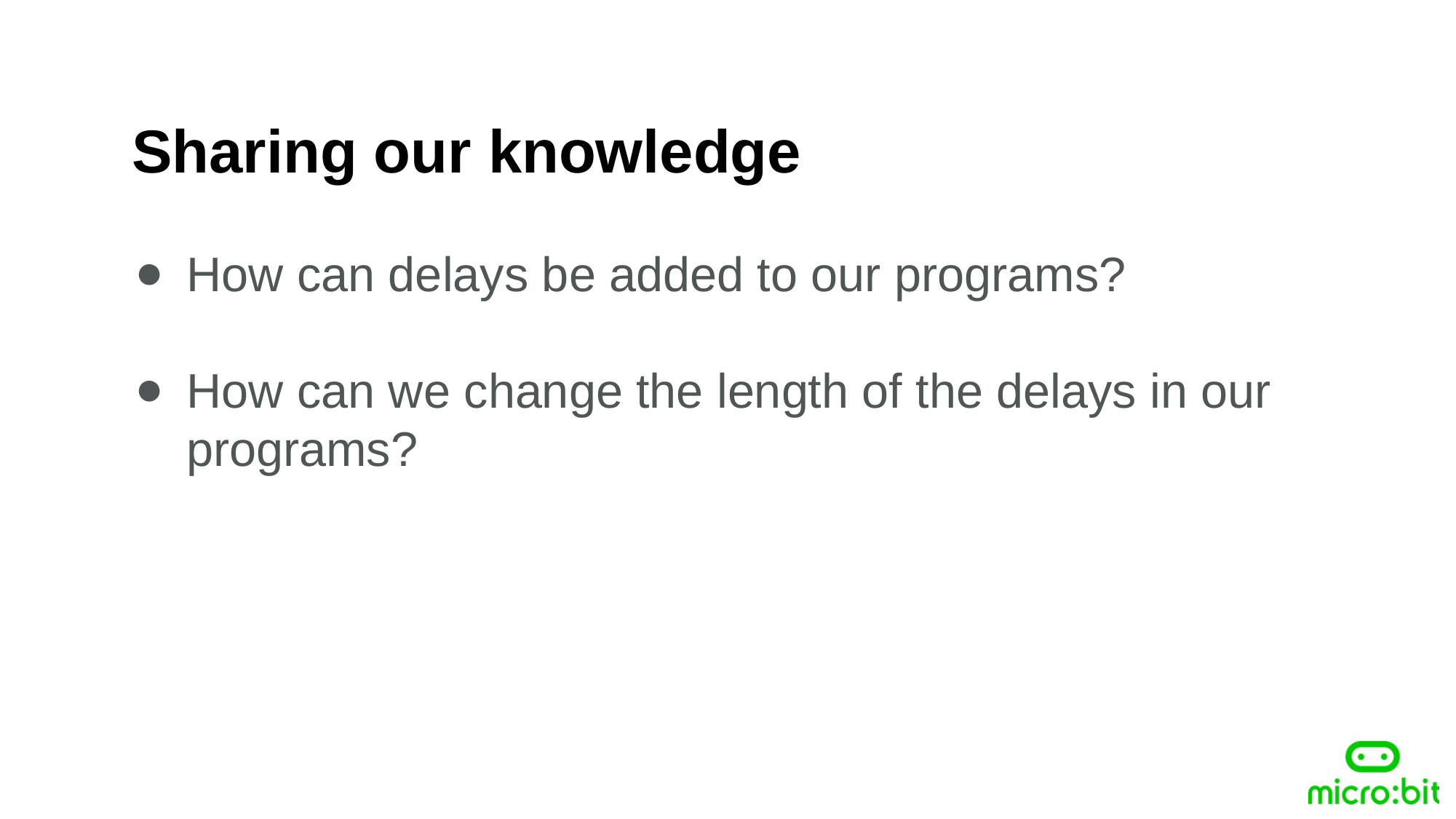

Sharing our knowledge

How can delays be added to our programs?

How can we change the length of the delays in our programs?